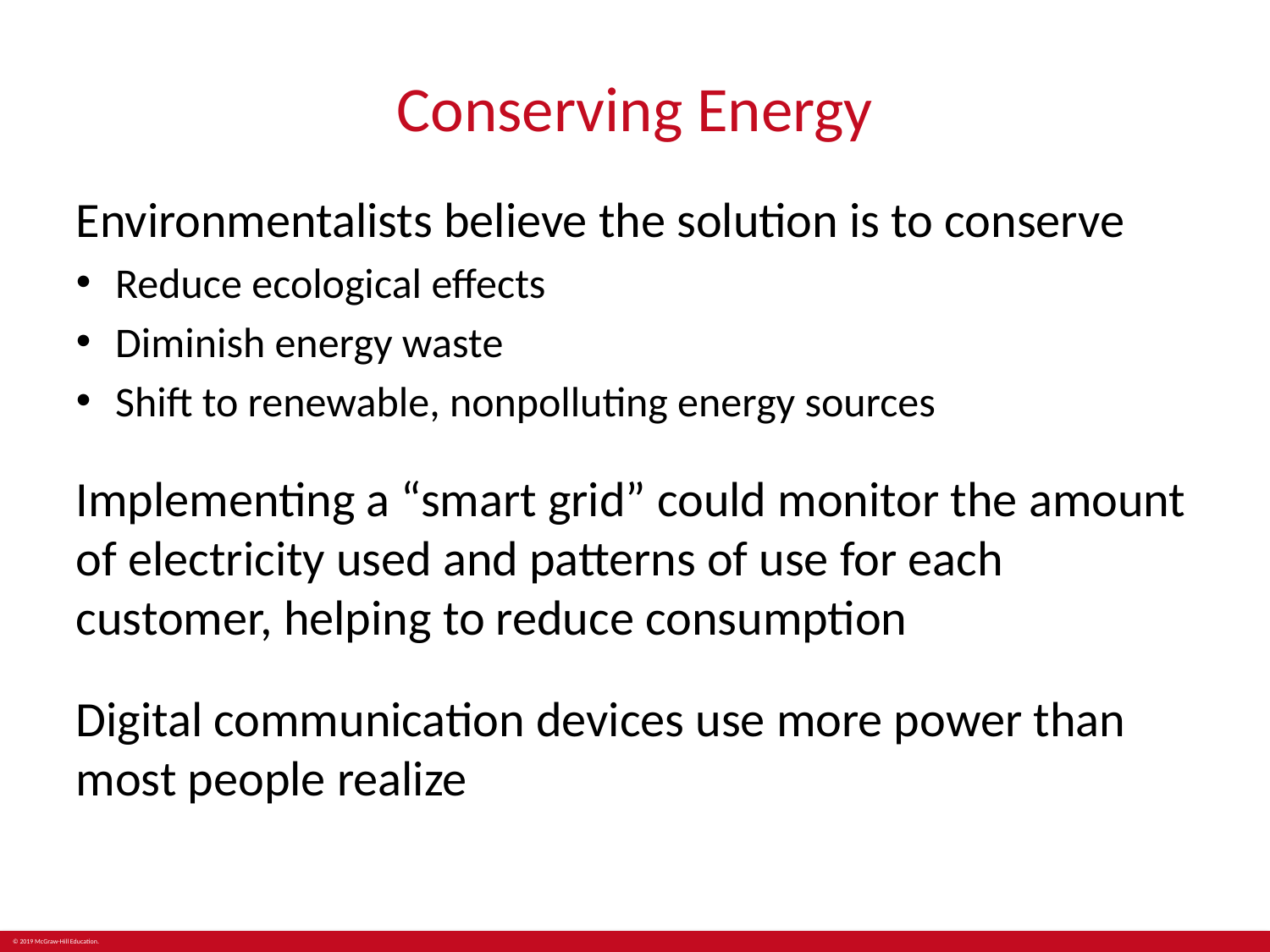

# Conserving Energy
Environmentalists believe the solution is to conserve
Reduce ecological effects
Diminish energy waste
Shift to renewable, nonpolluting energy sources
Implementing a “smart grid” could monitor the amount of electricity used and patterns of use for each customer, helping to reduce consumption
Digital communication devices use more power than most people realize